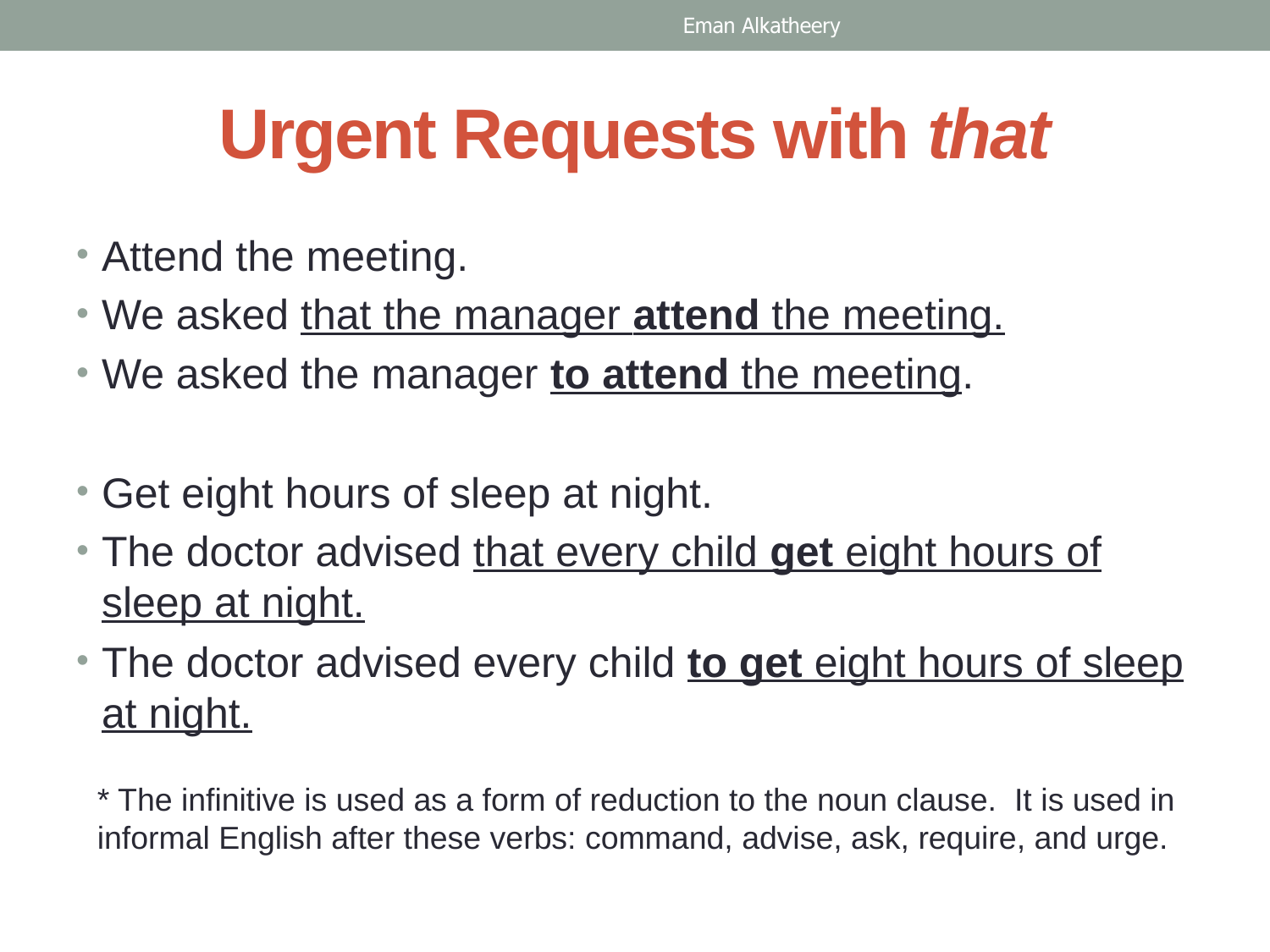

Eman Alkatheery
# Urgent Requests with that
Attend the meeting.
We asked that the manager attend the meeting.
We asked the manager to attend the meeting.

Get eight hours of sleep at night.
The doctor advised that every child get eight hours of sleep at night.
The doctor advised every child to get eight hours of sleep at night.
* The infinitive is used as a form of reduction to the noun clause.  It is used in informal English after these verbs: command, advise, ask, require, and urge.